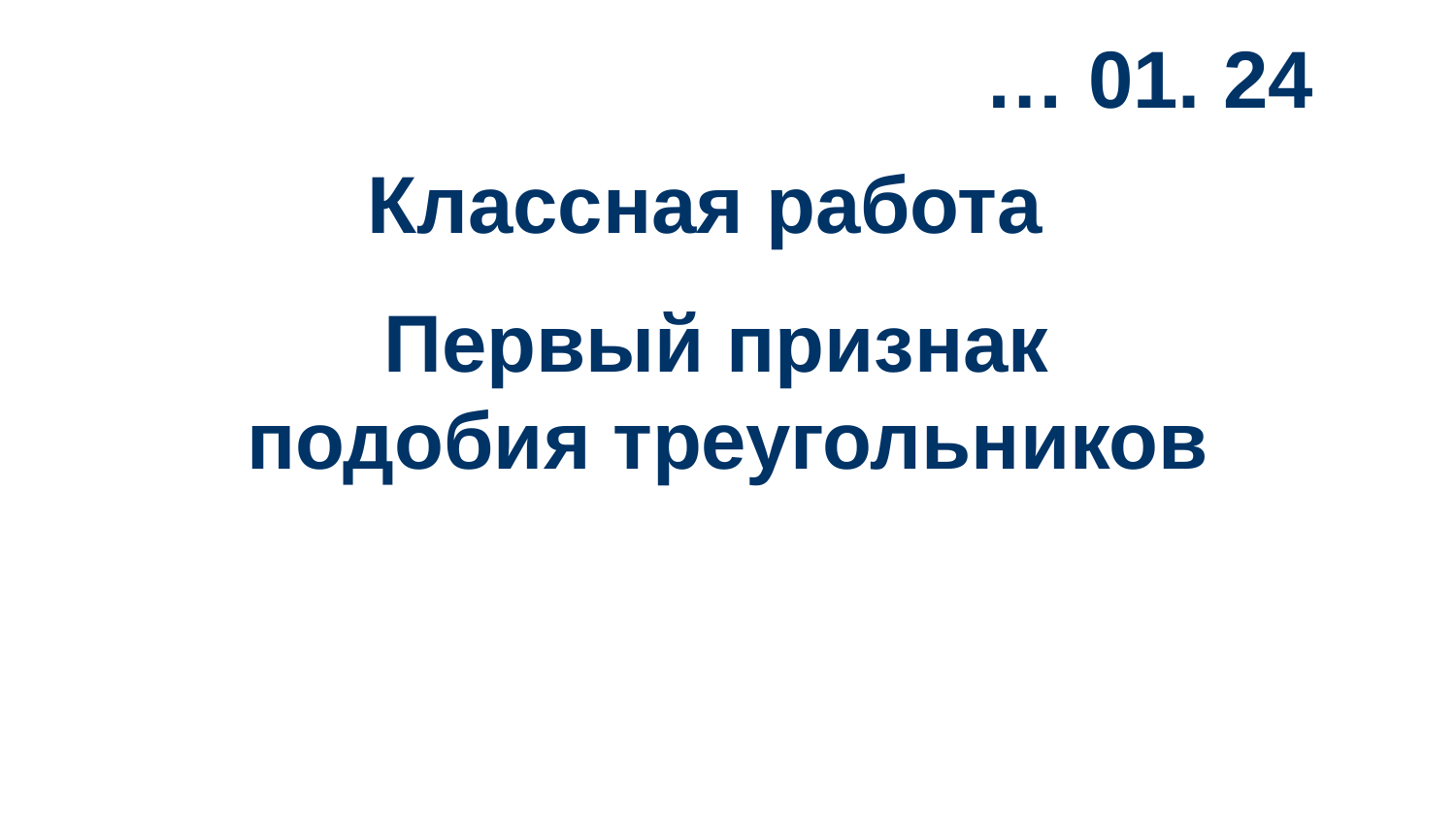

… 01. 24
Классная работа
Первый признак
подобия треугольников